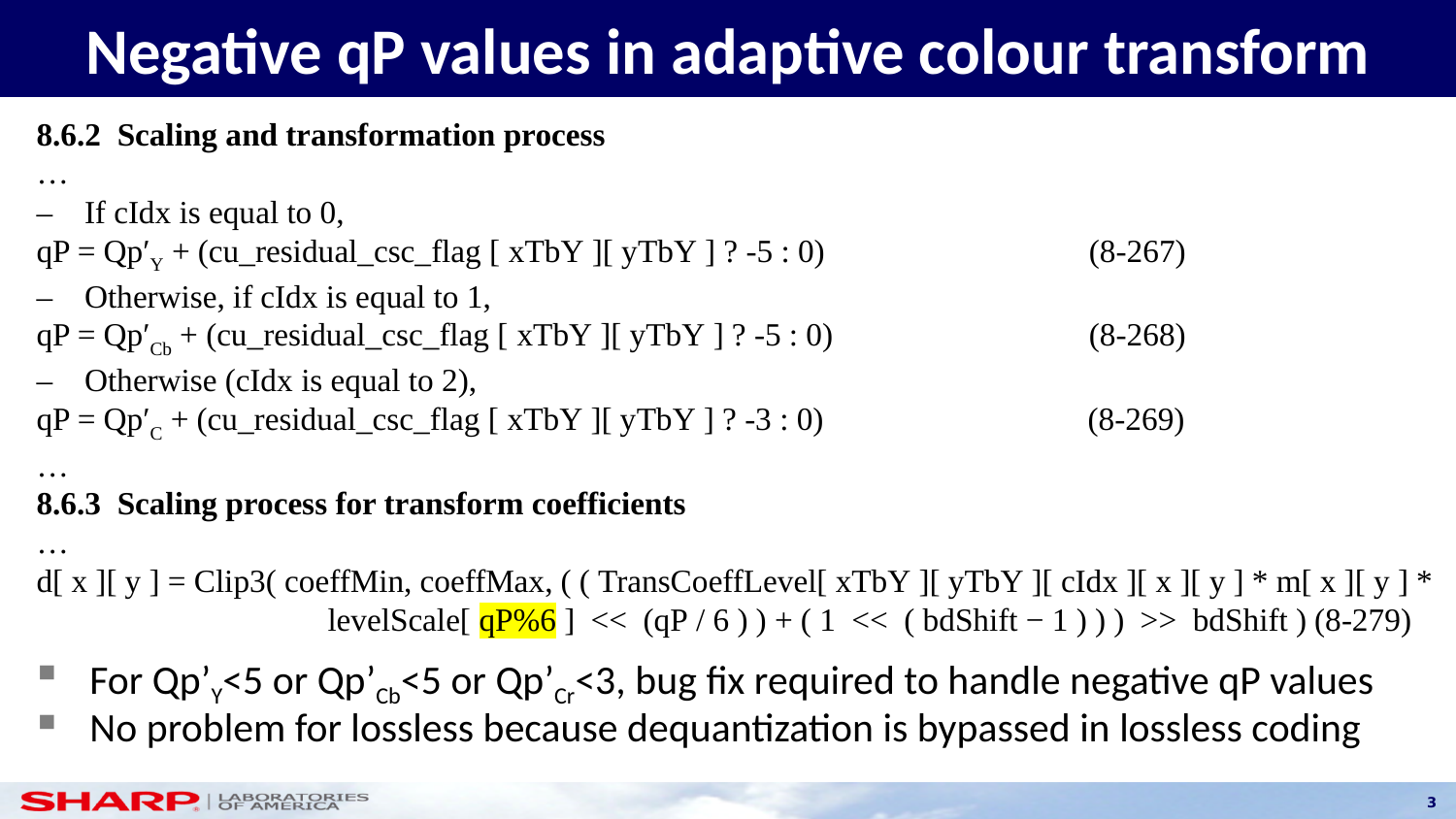

Negative qP values in adaptive colour transform
8.6.2  Scaling and transformation process
…
–    If cIdx is equal to 0,
qP = Qp′Y + (cu_residual_csc_flag [ xTbY ][ yTbY ] ? -5 : 0)                                 (8‑267)
–    Otherwise, if cIdx is equal to 1,
qP = Qp′Cb + (cu_residual_csc_flag [ xTbY ][ yTbY ] ? -5 : 0)                                (8‑268)
–    Otherwise (cIdx is equal to 2),
qP = Qp′C + (cu_residual_csc_flag [ xTbY ][ yTbY ] ? -3 : 0)                                 (8‑269)
…
8.6.3  Scaling process for transform coefficients
…
d[ x ][ y ] = Clip3( coeffMin, coeffMax, ( ( TransCoeffLevel[ xTbY ][ yTbY ][ cIdx ][ x ][ y ] * m[ x ][ y ] * 			levelScale[ qP%6 ]  <<  (qP / 6 ) ) + ( 1  <<  ( bdShift − 1 ) ) )  >>  bdShift ) (8-279)

For Qp’Y<5 or Qp’Cb<5 or Qp’Cr<3, bug fix required to handle negative qP values
No problem for lossless because dequantization is bypassed in lossless coding